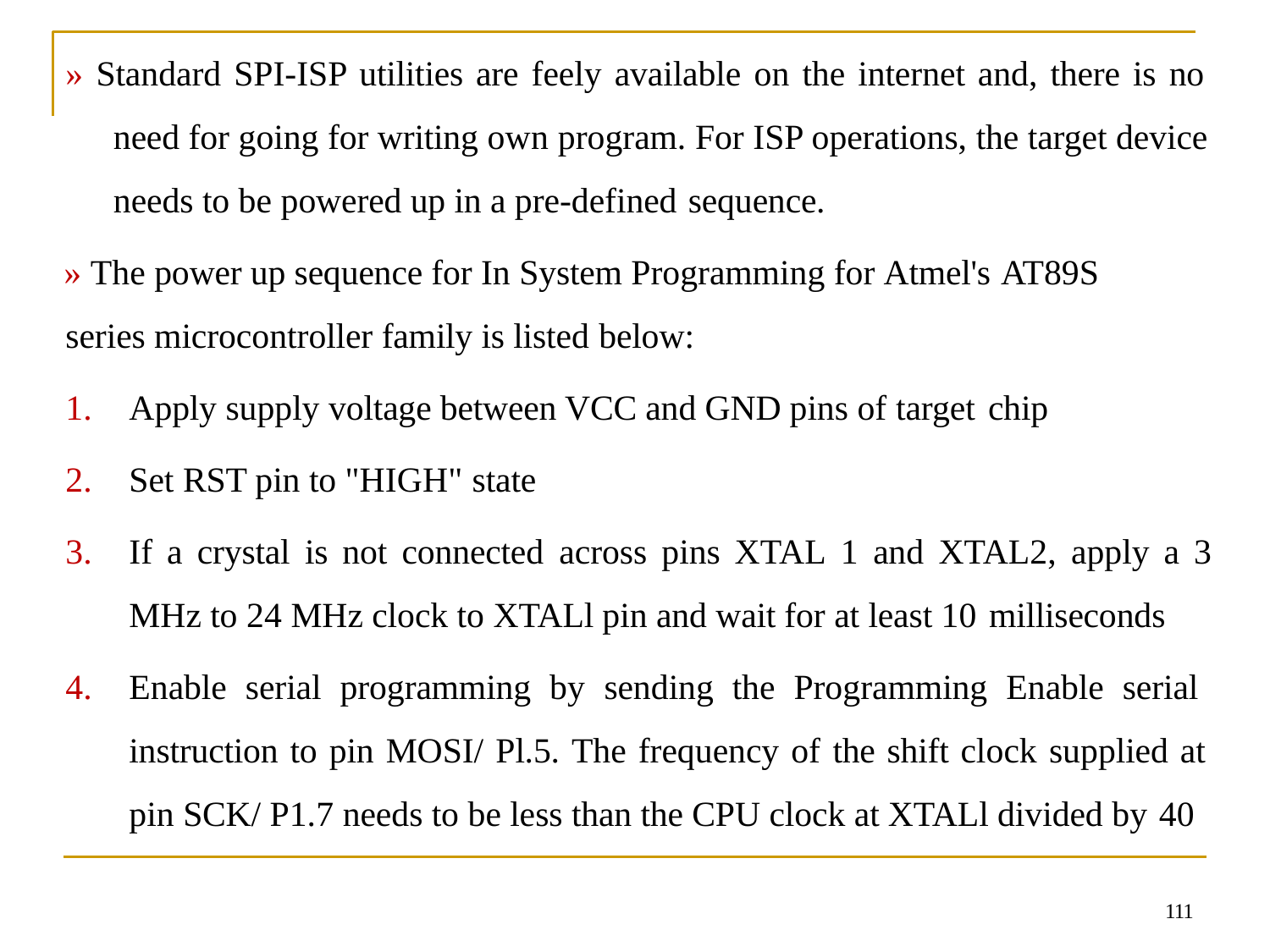

» Standard SPI-ISP utilities are feely available on the internet and, there is no  need for going for writing own program. For ISP operations, the target device  needs to be powered up in a pre-defined sequence.
» The power up sequence for In System Programming for Atmel's AT89S
series microcontroller family is listed below:
Apply supply voltage between VCC and GND pins of target chip
Set RST pin to "HIGH" state
If a crystal is not connected across pins XTAL 1 and XTAL2, apply a 3
MHz to 24 MHz clock to XTALl pin and wait for at least 10 milliseconds
Enable serial programming by sending the Programming Enable serial  instruction to pin MOSI/ Pl.5. The frequency of the shift clock supplied at  pin SCK/ P1.7 needs to be less than the CPU clock at XTALl divided by 40
111